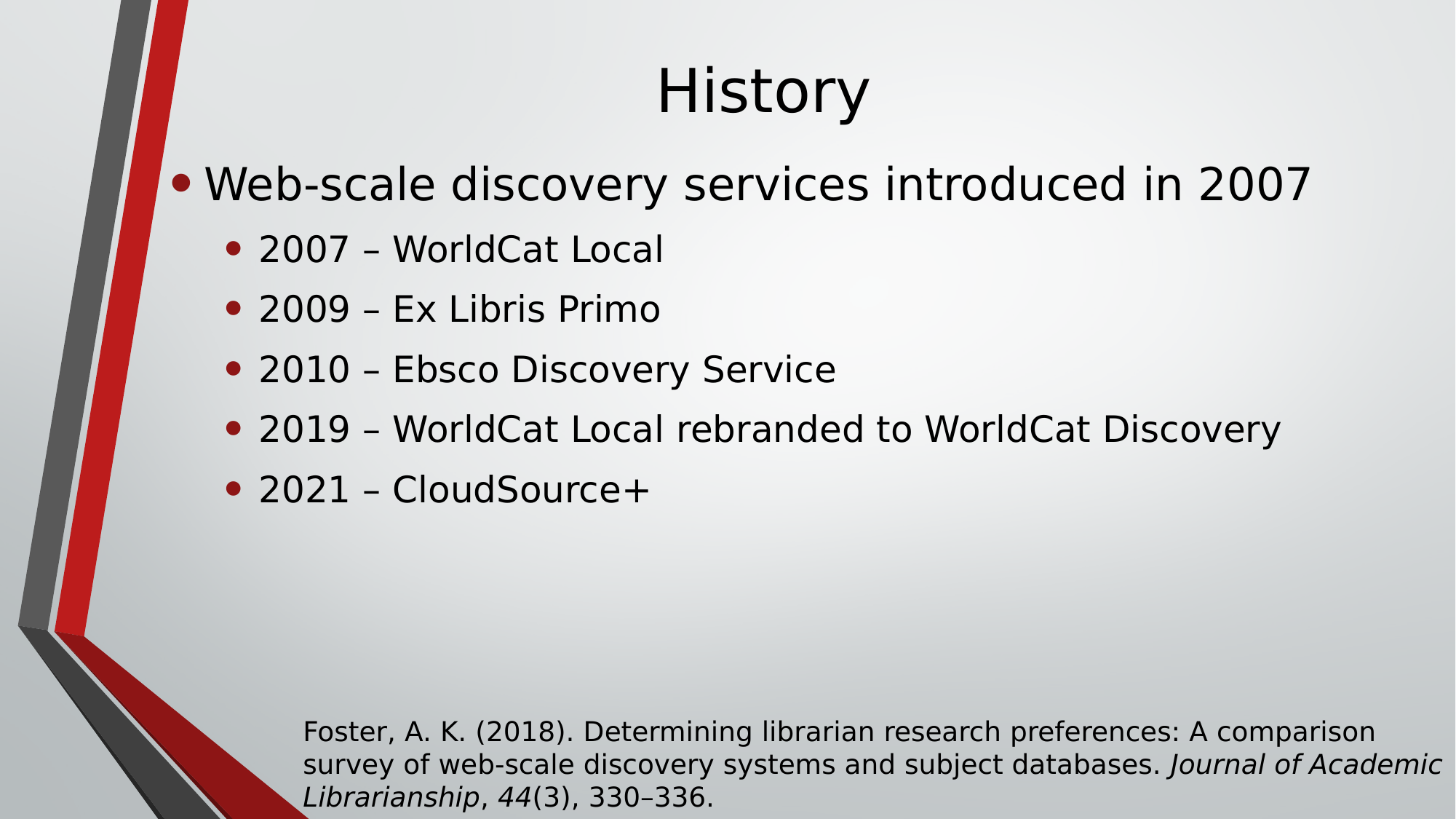

# History
Web-scale discovery services introduced in 2007
2007 – WorldCat Local
2009 – Ex Libris Primo
2010 – Ebsco Discovery Service
2019 – WorldCat Local rebranded to WorldCat Discovery
2021 – CloudSource+

Foster, A. K. (2018). Determining librarian research preferences: A comparison survey of web-scale discovery systems and subject databases. Journal of Academic Librarianship, 44(3), 330–336.